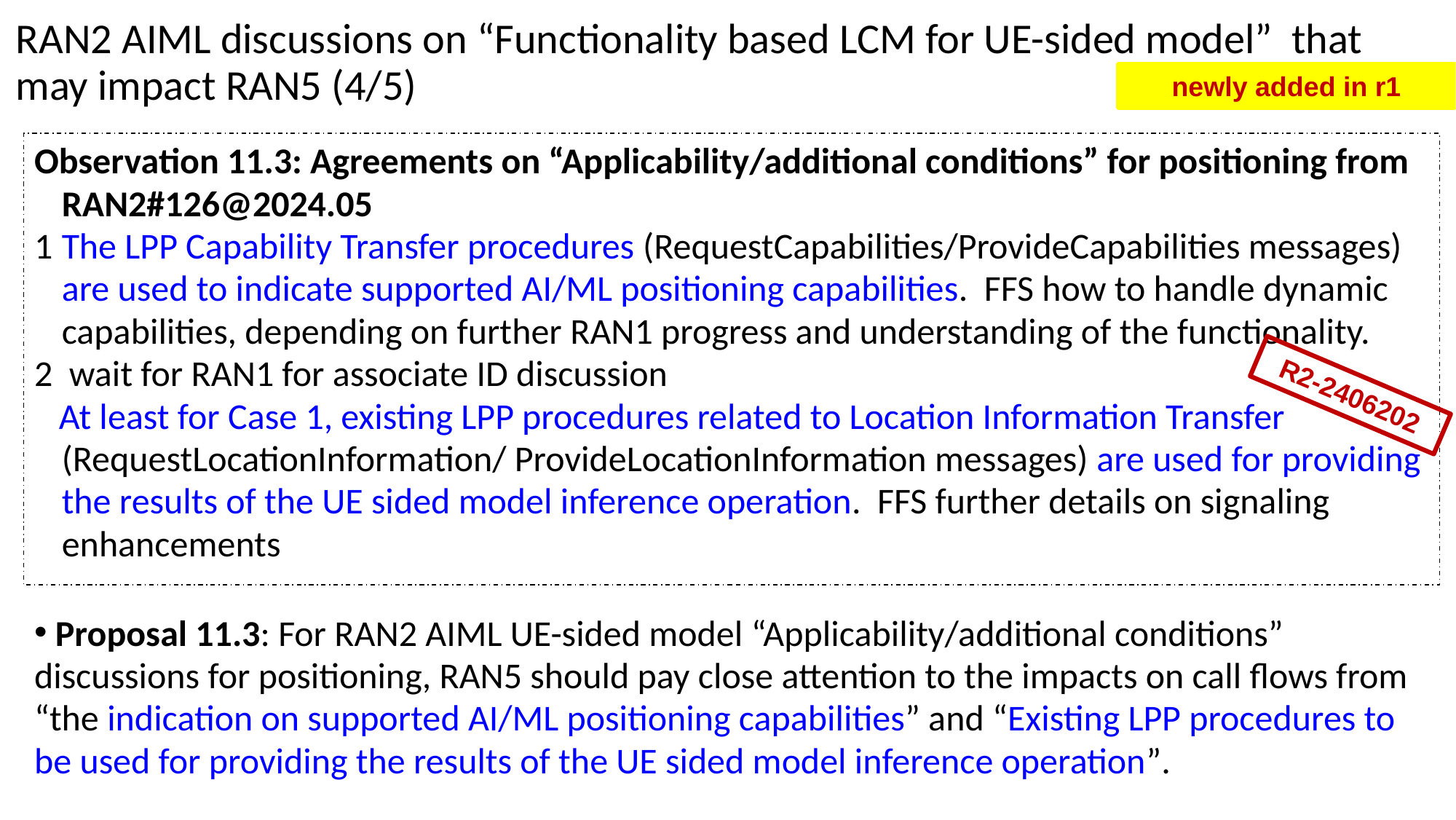

# RAN2 AIML discussions on “Functionality based LCM for UE-sided model”  that may impact RAN5 (4/5)
newly added in r1
Observation 11.3: Agreements on “Applicability/additional conditions” for positioning from RAN2#126@2024.05
1	The LPP Capability Transfer procedures (RequestCapabilities/ProvideCapabilities messages) are used to indicate supported AI/ML positioning capabilities.  FFS how to handle dynamic capabilities, depending on further RAN1 progress and understanding of the functionality.
2  wait for RAN1 for associate ID discussion
   At least for Case 1, existing LPP procedures related to Location Information Transfer (RequestLocationInformation/ ProvideLocationInformation messages) are used for providing the results of the UE sided model inference operation.  FFS further details on signaling enhancements
R2-2406202
 Proposal 11.3: For RAN2 AIML UE-sided model “Applicability/additional conditions” discussions for positioning, RAN5 should pay close attention to the impacts on call flows from “the indication on supported AI/ML positioning capabilities” and “Existing LPP procedures to be used for providing the results of the UE sided model inference operation”.